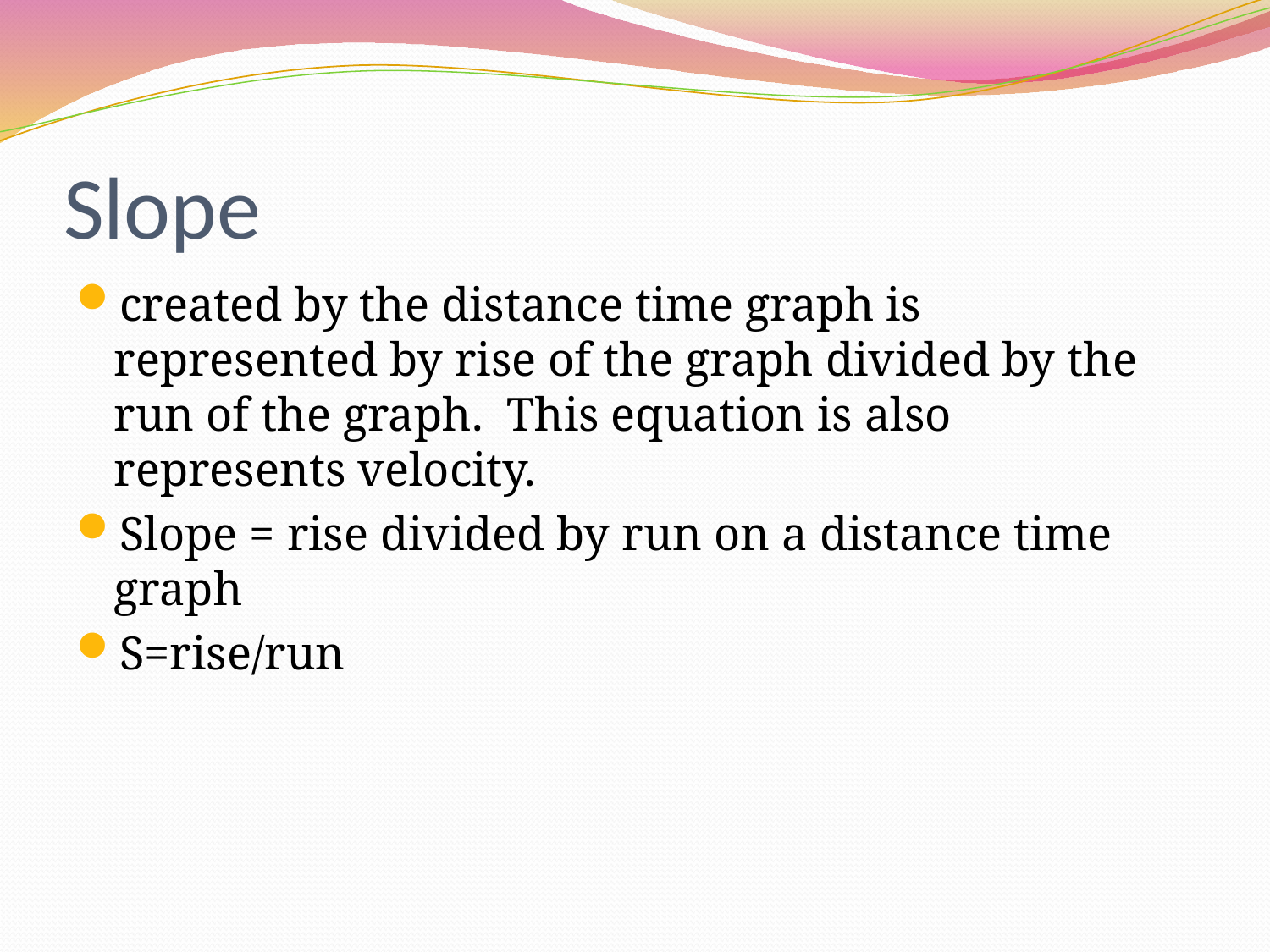

# Slope
created by the distance time graph is represented by rise of the graph divided by the run of the graph.  This equation is also represents velocity.
Slope = rise divided by run on a distance time graph
S=rise/run